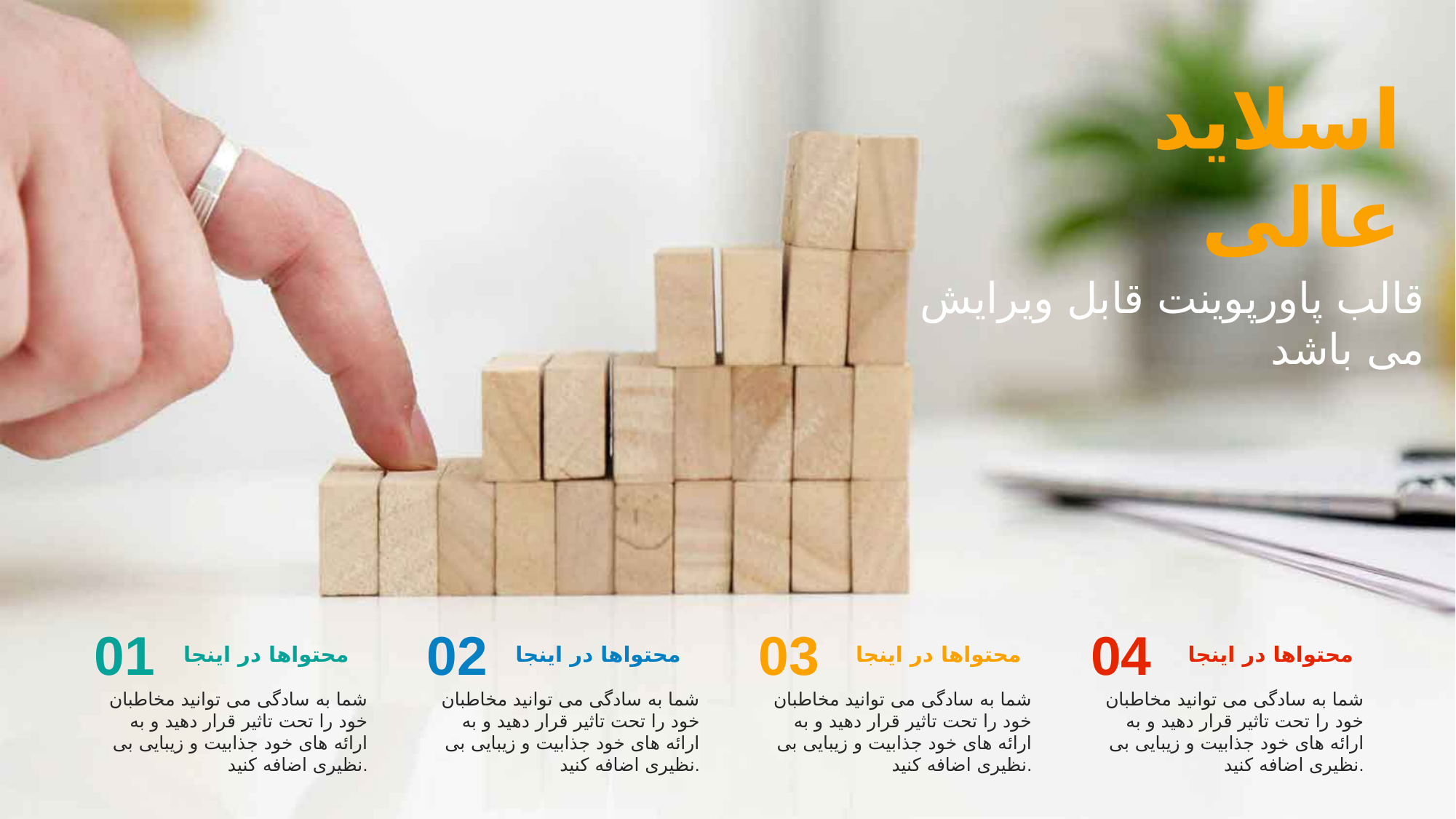

اسلاید
عالی
قالب پاورپوینت قابل ویرایش می باشد
01
02
03
04
محتواها در اینجا
محتواها در اینجا
محتواها در اینجا
محتواها در اینجا
شما به سادگی می توانید مخاطبان خود را تحت تاثیر قرار دهید و به ارائه های خود جذابیت و زیبایی بی نظیری اضافه کنید.
شما به سادگی می توانید مخاطبان خود را تحت تاثیر قرار دهید و به ارائه های خود جذابیت و زیبایی بی نظیری اضافه کنید.
شما به سادگی می توانید مخاطبان خود را تحت تاثیر قرار دهید و به ارائه های خود جذابیت و زیبایی بی نظیری اضافه کنید.
شما به سادگی می توانید مخاطبان خود را تحت تاثیر قرار دهید و به ارائه های خود جذابیت و زیبایی بی نظیری اضافه کنید.